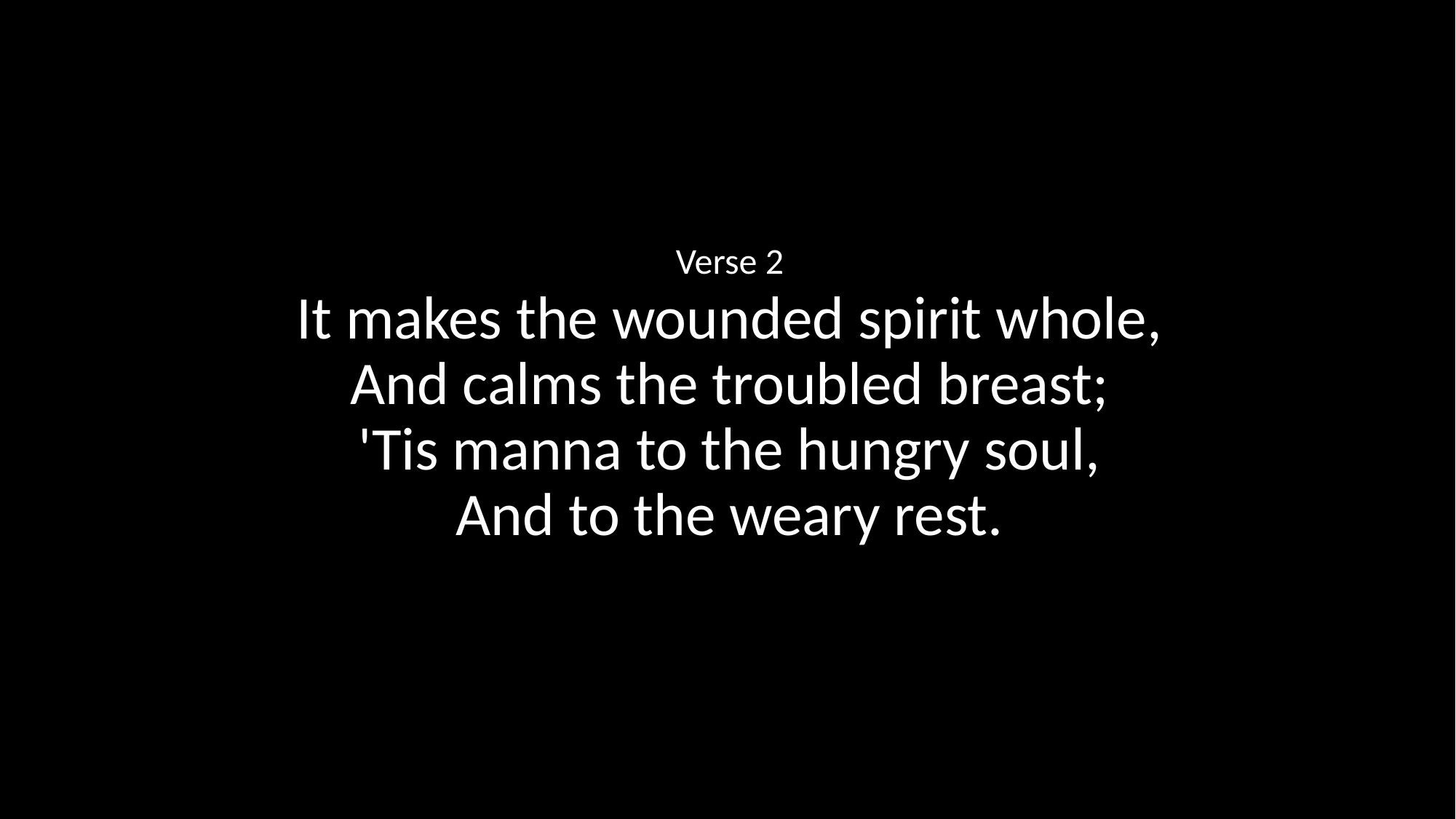

Verse 2
It makes the wounded spirit whole,
And calms the troubled breast;
'Tis manna to the hungry soul,
And to the weary rest.